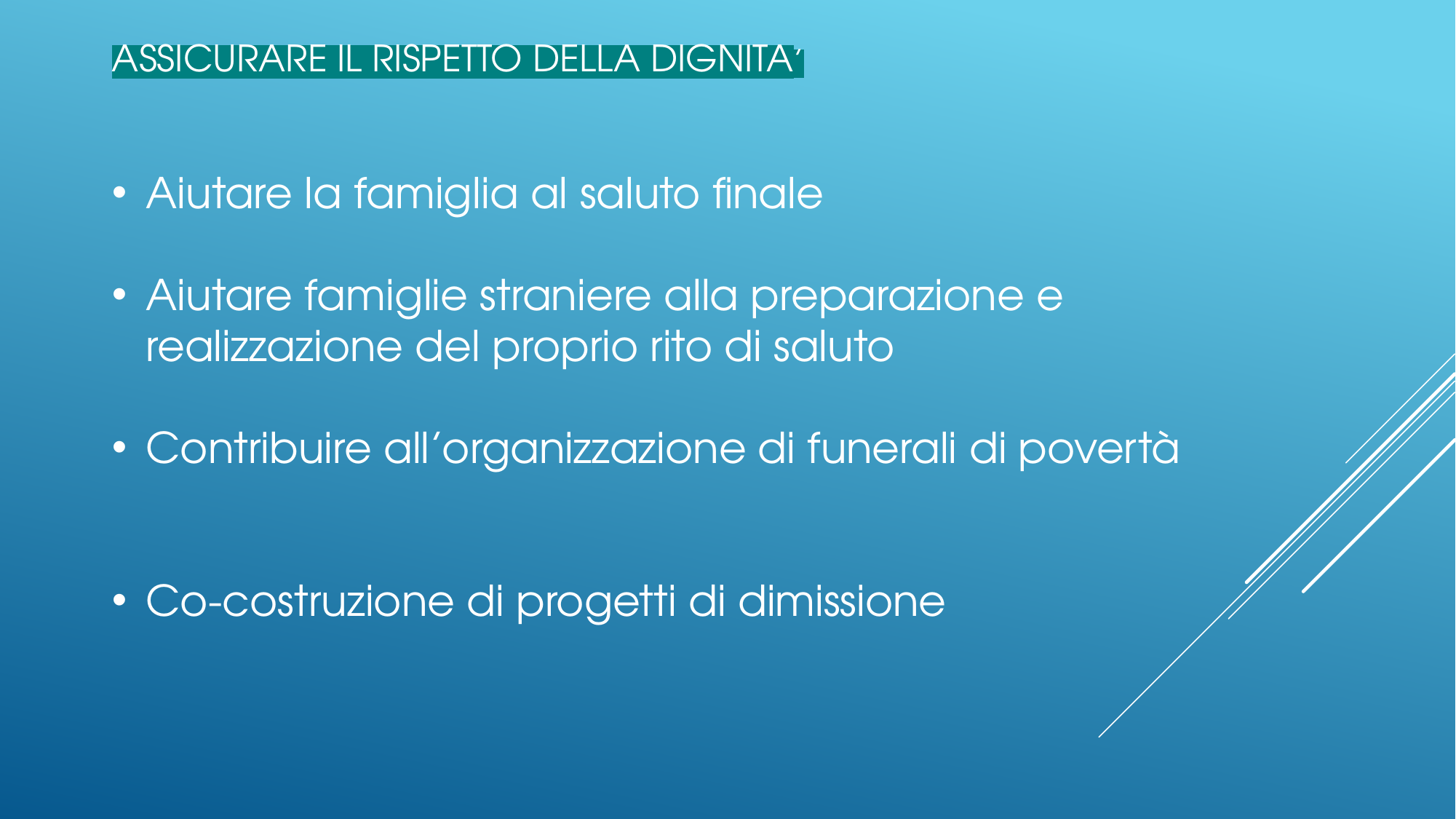

ASSICURARE IL RISPETTO DELLA DIGNITA’

Aiutare la famiglia al saluto finale

Aiutare famiglie straniere alla preparazione e realizzazione del proprio rito di saluto

Contribuire all’organizzazione di funerali di povertà

Co-costruzione di progetti di dimissione